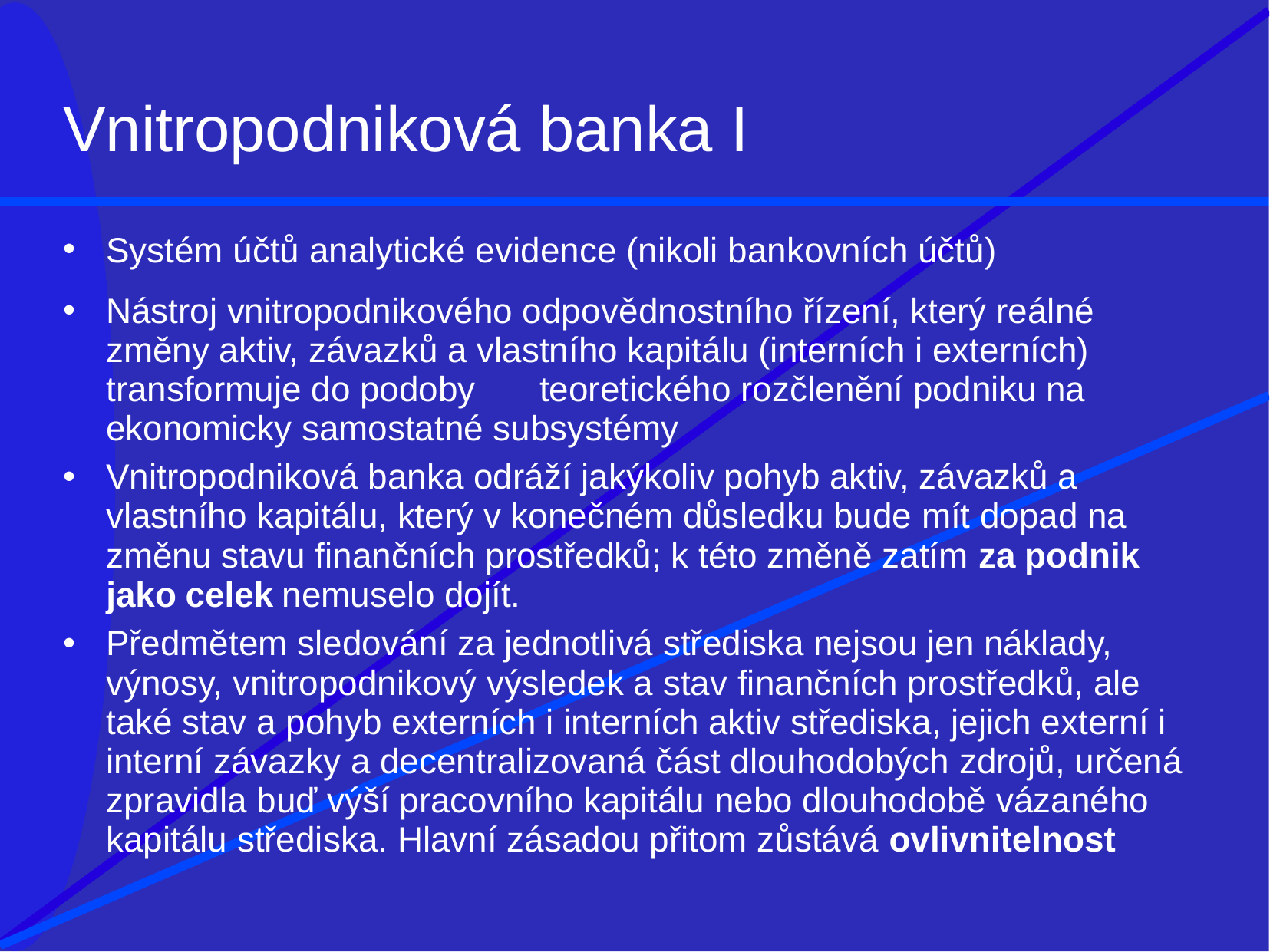

# Vnitropodniková banka I
Systém účtů analytické evidence (nikoli bankovních účtů)
Nástroj vnitropodnikového odpovědnostního řízení, který reálné změny aktiv, závazků a vlastního kapitálu (interních i externích) transformuje do podoby	teoretického rozčlenění podniku na ekonomicky samostatné subsystémy
Vnitropodniková banka odráží jakýkoliv pohyb aktiv, závazků a vlastního kapitálu, který v konečném důsledku bude mít dopad na změnu stavu finančních prostředků; k této změně zatím za podnik jako celek nemuselo dojít.
Předmětem sledování za jednotlivá střediska nejsou jen náklady, výnosy, vnitropodnikový výsledek a stav finančních prostředků, ale také stav a pohyb externích i interních aktiv střediska, jejich externí i interní závazky a decentralizovaná část dlouhodobých zdrojů, určená zpravidla buď výší pracovního kapitálu nebo dlouhodobě vázaného kapitálu střediska. Hlavní zásadou přitom zůstává ovlivnitelnost